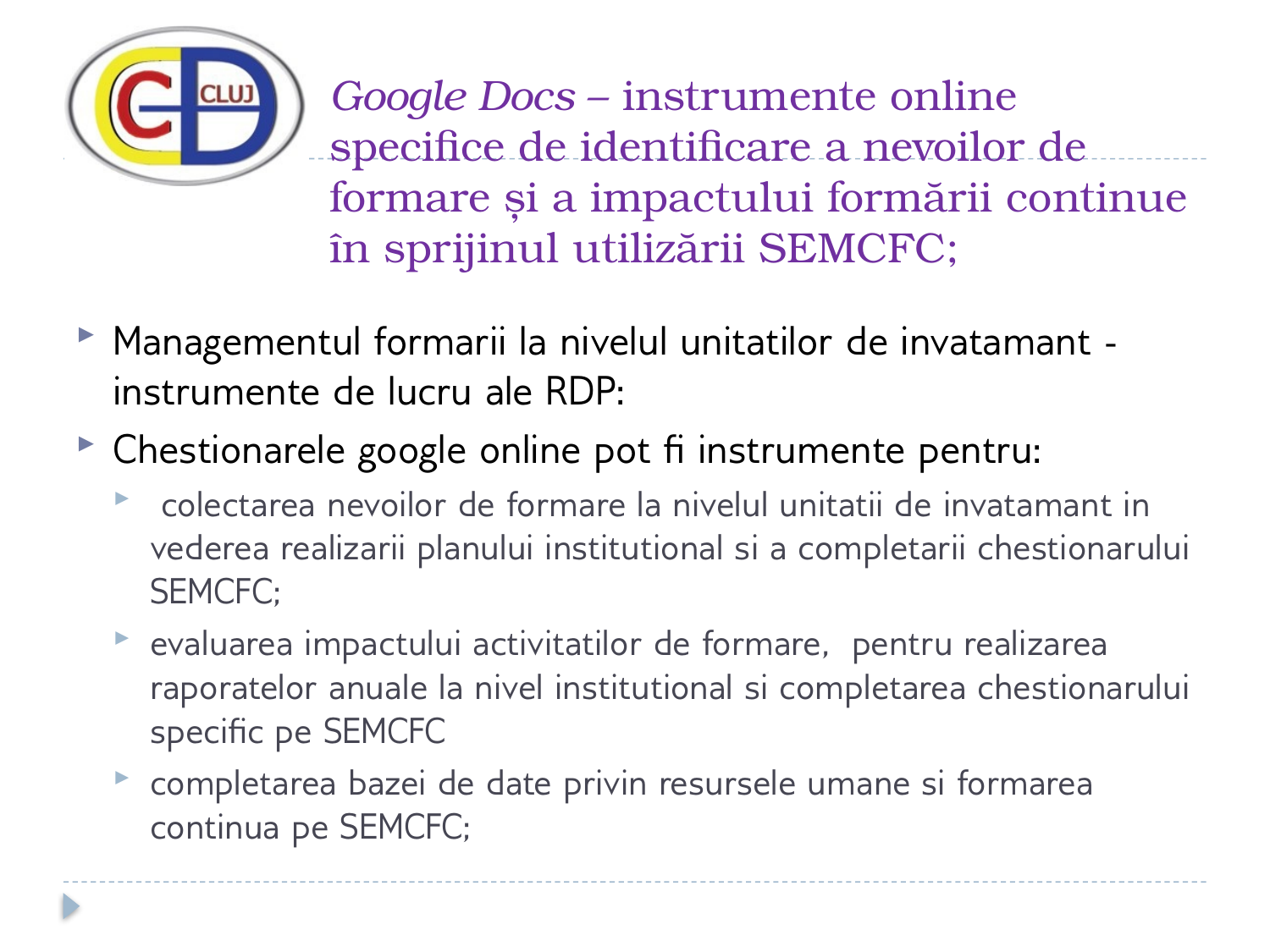

# Google Docs – instrumente online specifice de identificare a nevoilor de formare şi a impactului formării continue  în sprijinul utilizării SEMCFC;
Managementul formarii la nivelul unitatilor de invatamant - instrumente de lucru ale RDP:
Chestionarele google online pot fi instrumente pentru:
 colectarea nevoilor de formare la nivelul unitatii de invatamant in vederea realizarii planului institutional si a completarii chestionarului SEMCFC;
evaluarea impactului activitatilor de formare,  pentru realizarea raporatelor anuale la nivel institutional si completarea chestionarului specific pe SEMCFC
completarea bazei de date privin resursele umane si formarea continua pe SEMCFC;